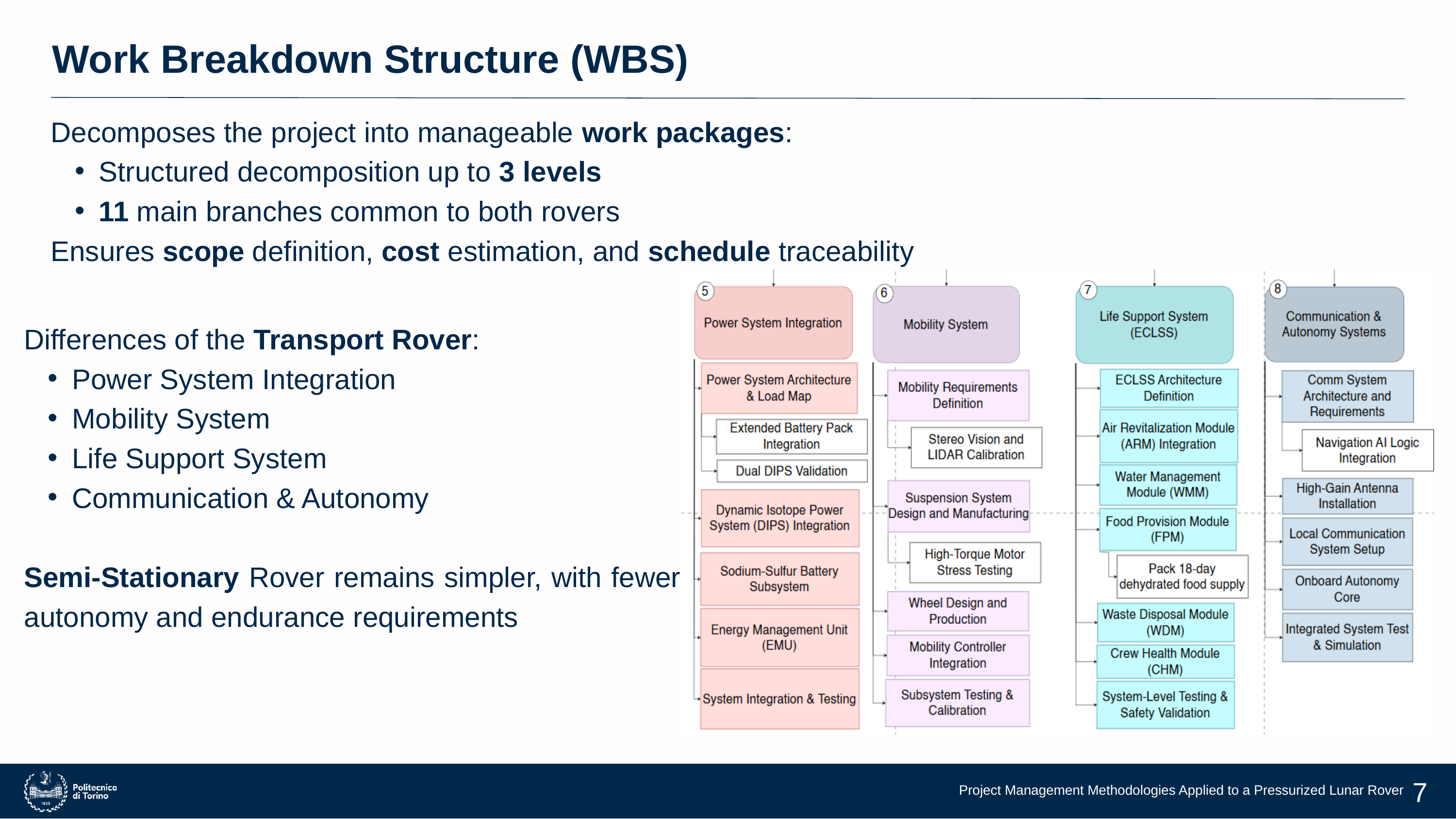

Work Breakdown Structure (WBS)

Decomposes the project into manageable work packages:
Structured decomposition up to 3 levels
11 main branches common to both rovers
Ensures scope definition, cost estimation, and schedule traceability

Differences of the Transport Rover:
Power System Integration
Mobility System
Life Support System
Communication & Autonomy

Semi-Stationary Rover remains simpler, with fewer autonomy and endurance requirements

7

Project Management Methodologies Applied to a Pressurized Lunar Rover